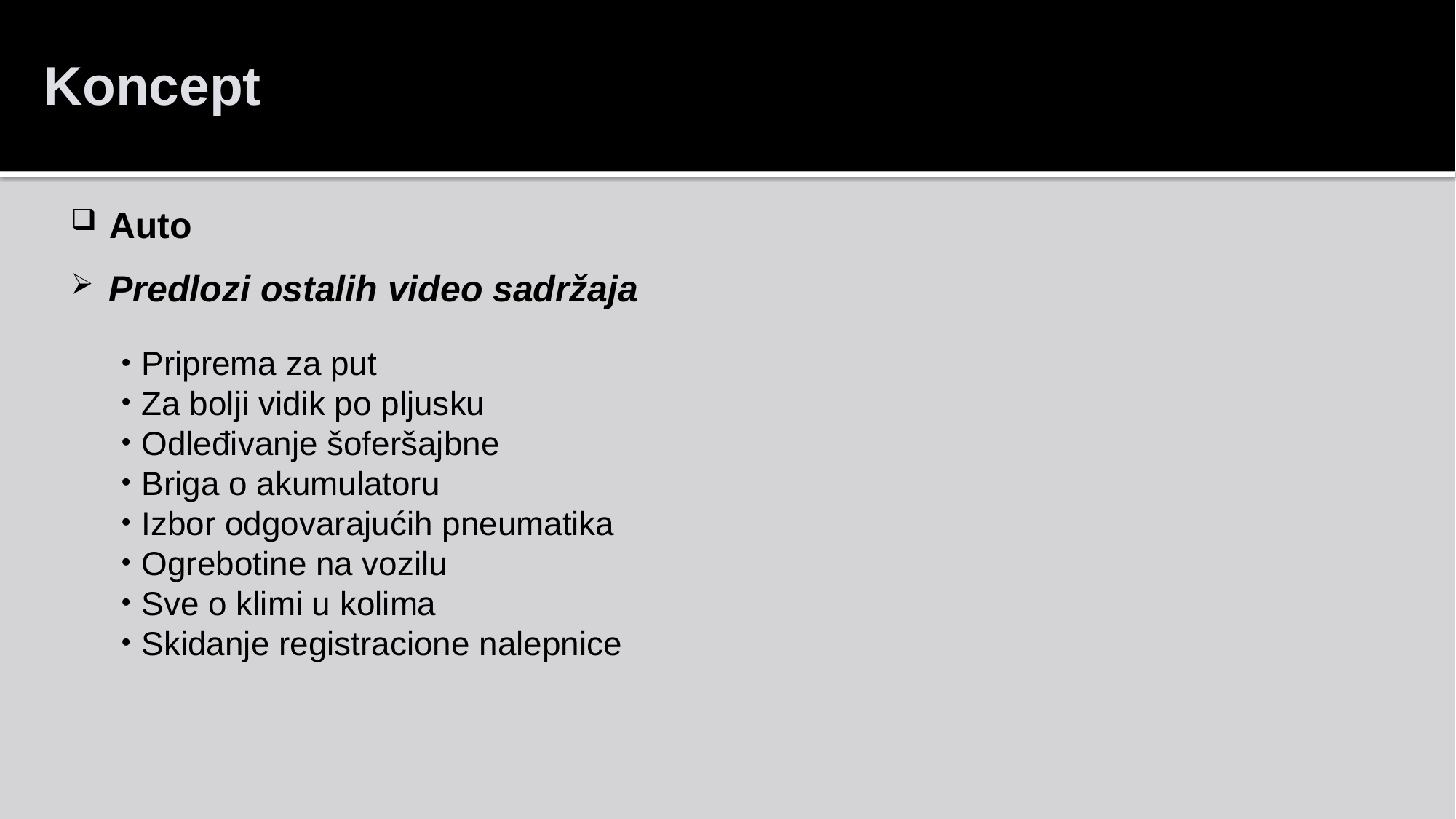

Koncept

Auto

Predlozi ostalih video sadržaja

Priprema za put
Za bolji vidik po pljusku
Odleđivanje šoferšajbne
Briga o akumulatoru
Izbor odgovarajućih pneumatika
Ogrebotine na vozilu
Sve o klimi u kolima
Skidanje registracione nalepnice